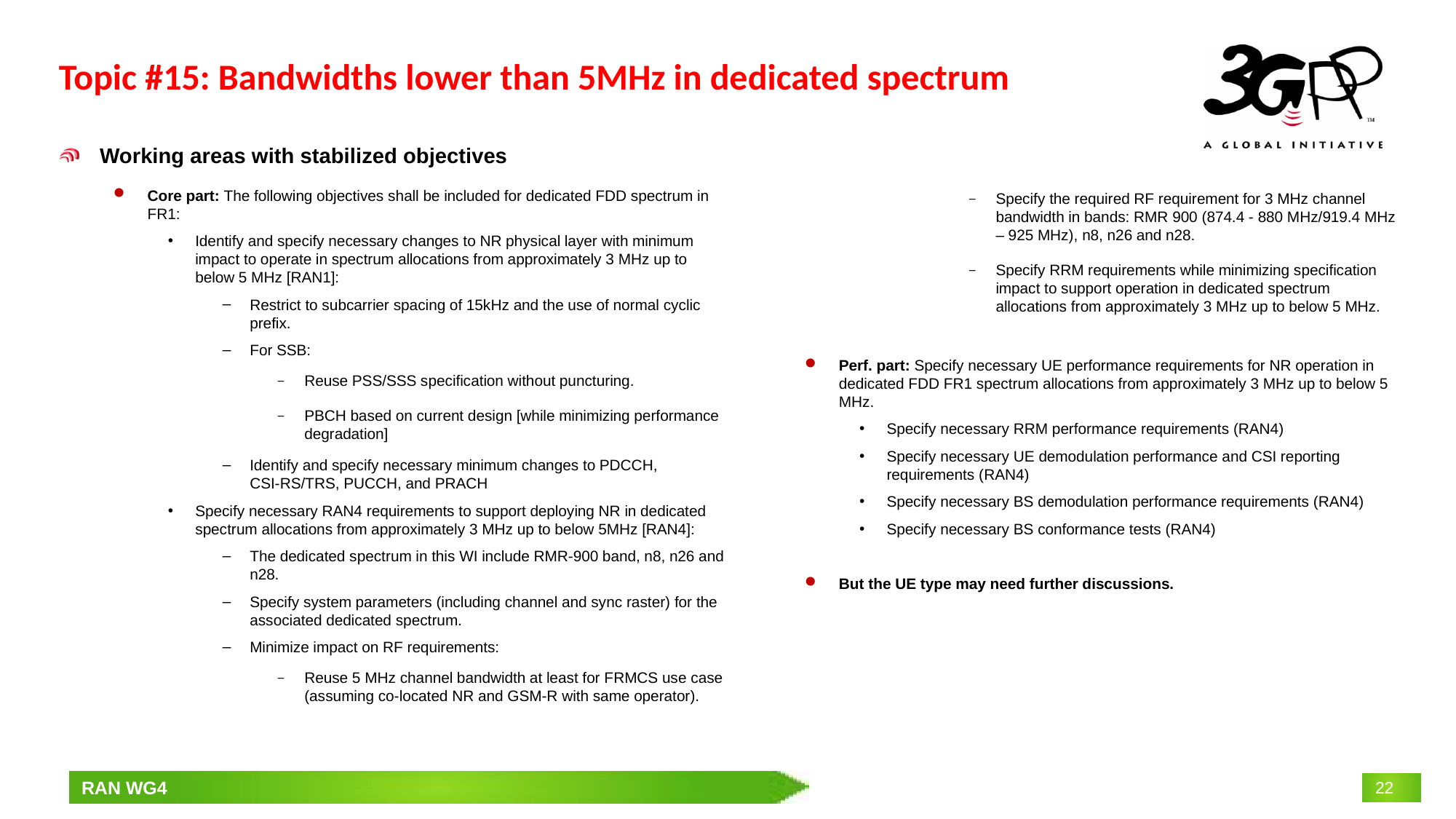

# Topic #15: Bandwidths lower than 5MHz in dedicated spectrum

Specify the required RF requirement for 3 MHz channel bandwidth in bands: RMR 900 (874.4 - 880 MHz/919.4 MHz – 925 MHz), n8, n26 and n28.
Specify RRM requirements while minimizing specification impact to support operation in dedicated spectrum allocations from approximately 3 MHz up to below 5 MHz.

Perf. part: Specify necessary UE performance requirements for NR operation in dedicated FDD FR1 spectrum allocations from approximately 3 MHz up to below 5 MHz.
Specify necessary RRM performance requirements (RAN4)
Specify necessary UE demodulation performance and CSI reporting requirements (RAN4)
Specify necessary BS demodulation performance requirements (RAN4)
Specify necessary BS conformance tests (RAN4)

But the UE type may need further discussions.
Working areas with stabilized objectives
Core part: The following objectives shall be included for dedicated FDD spectrum in FR1:
Identify and specify necessary changes to NR physical layer with minimum impact to operate in spectrum allocations from approximately 3 MHz up to below 5 MHz [RAN1]:
Restrict to subcarrier spacing of 15kHz and the use of normal cyclic prefix.
For SSB:
Reuse PSS/SSS specification without puncturing.
PBCH based on current design [while minimizing performance degradation]
Identify and specify necessary minimum changes to PDCCH, CSI-RS/TRS, PUCCH, and PRACH
Specify necessary RAN4 requirements to support deploying NR in dedicated spectrum allocations from approximately 3 MHz up to below 5MHz [RAN4]:
The dedicated spectrum in this WI include RMR-900 band, n8, n26 and n28.
Specify system parameters (including channel and sync raster) for the associated dedicated spectrum.
Minimize impact on RF requirements:
Reuse 5 MHz channel bandwidth at least for FRMCS use case (assuming co-located NR and GSM-R with same operator).